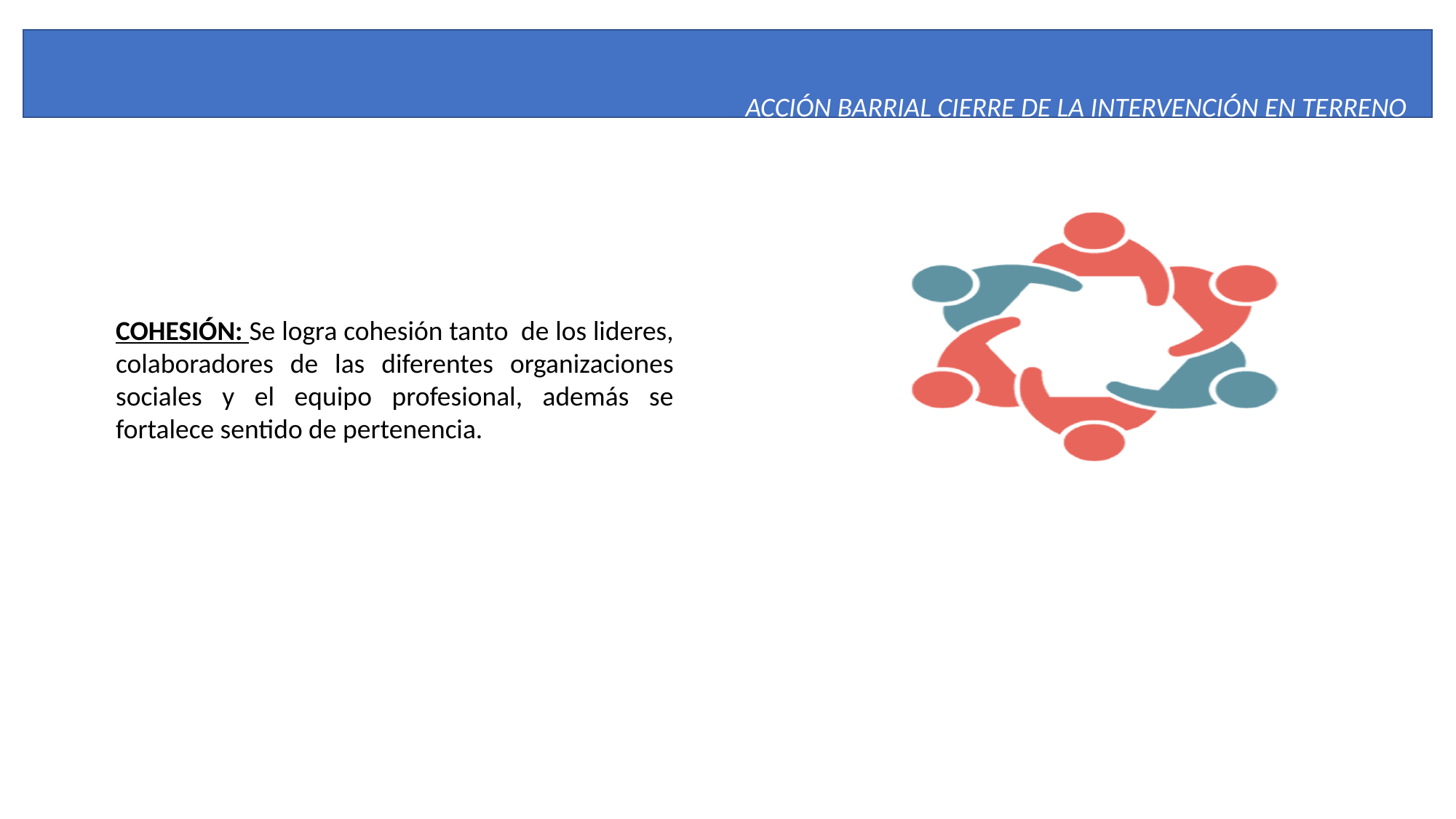

ACCIÓN BARRIAL CIERRE DE LA INTERVENCIÓN EN TERRENO

COHESIÓN: Se logra cohesión tanto  de los lideres, colaboradores de las diferentes organizaciones sociales y el equipo profesional, además se fortalece sentido de pertenencia.